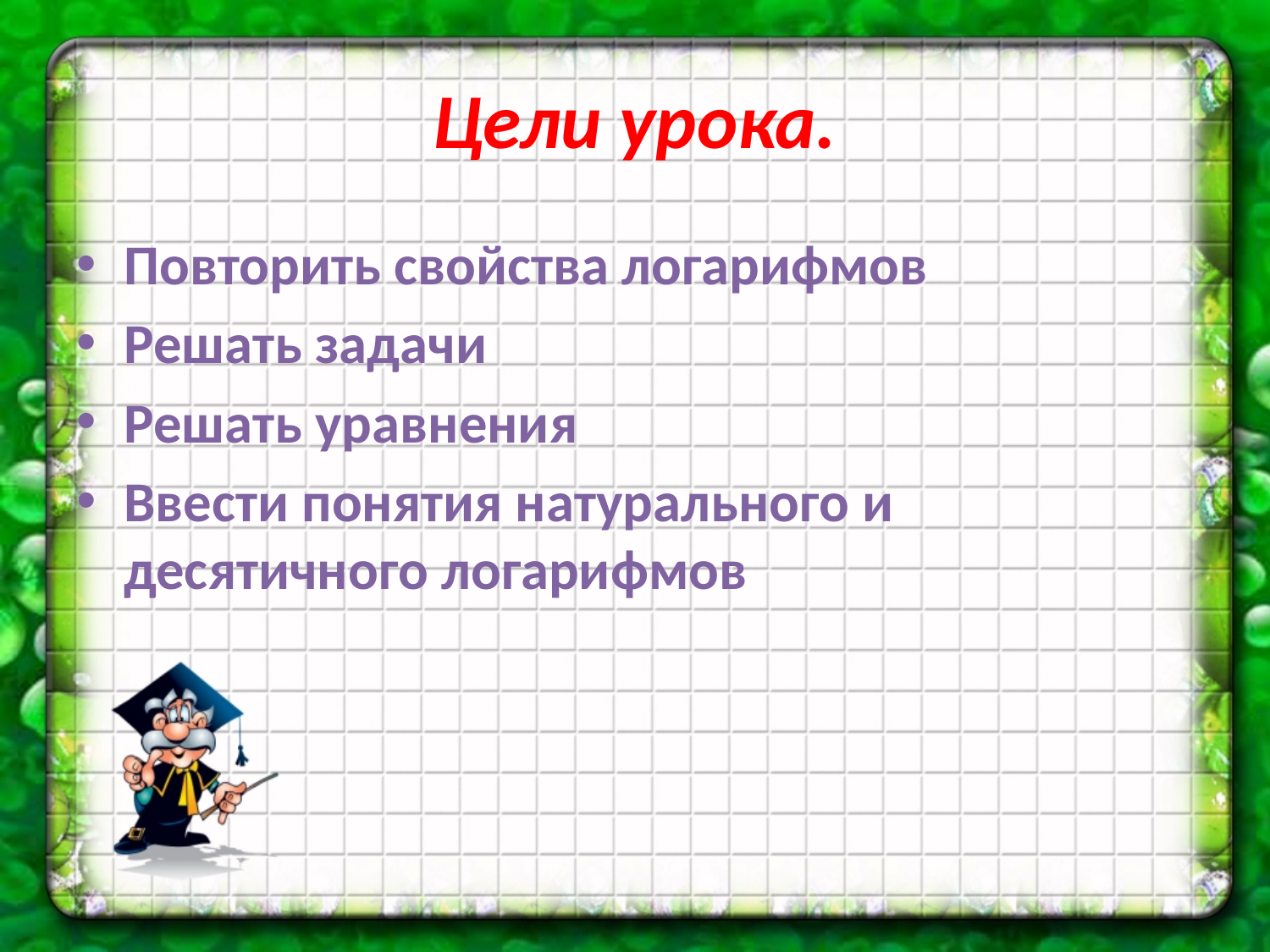

# Цели урока.
Повторить свойства логарифмов
Решать задачи
Решать уравнения
Ввести понятия натурального и десятичного логарифмов